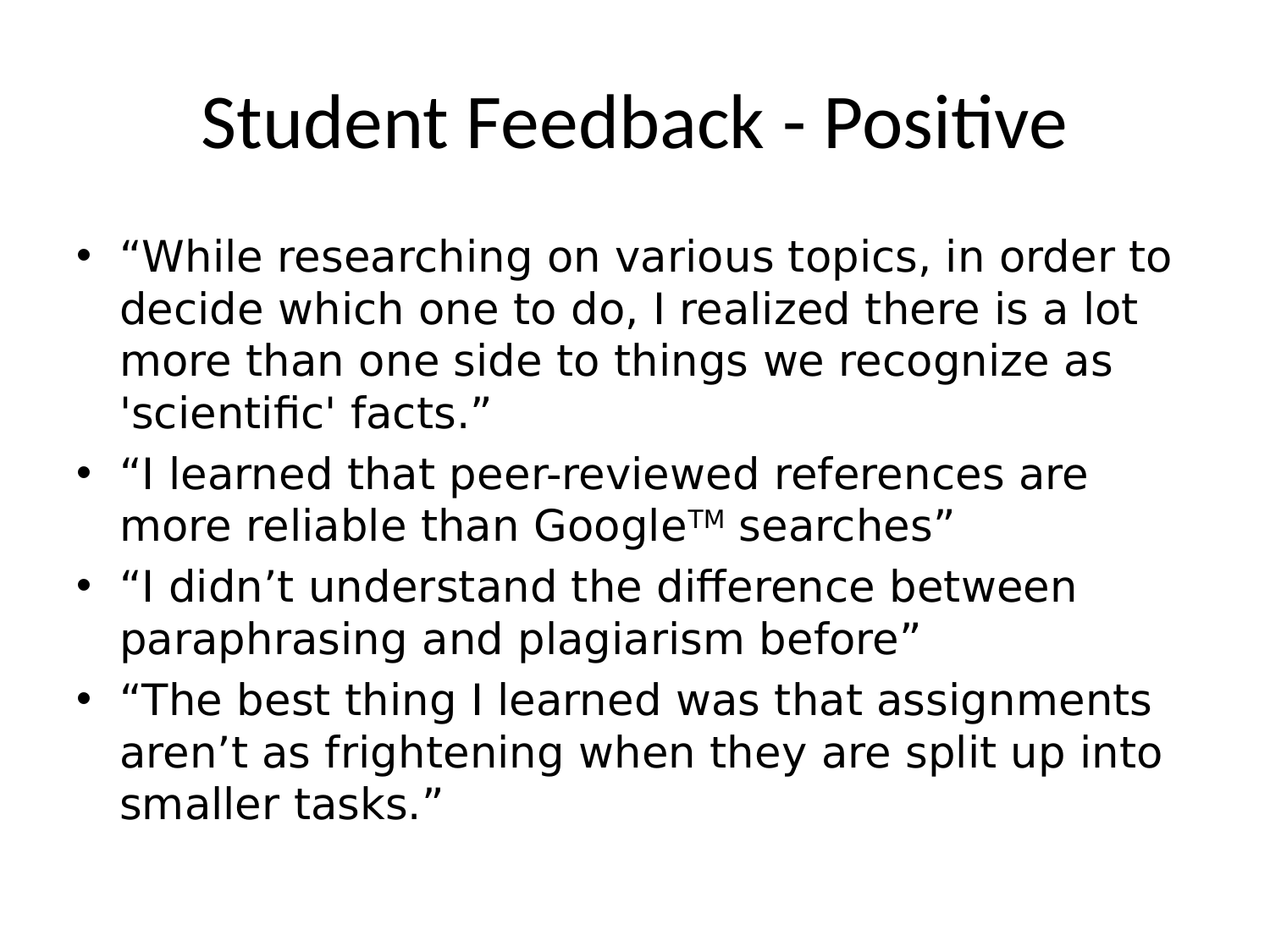

# Student Feedback - Positive
“While researching on various topics, in order to decide which one to do, I realized there is a lot more than one side to things we recognize as 'scientific' facts.”
“I learned that peer-reviewed references are more reliable than GoogleTM searches”
“I didn’t understand the difference between paraphrasing and plagiarism before”
“The best thing I learned was that assignments aren’t as frightening when they are split up into smaller tasks.”